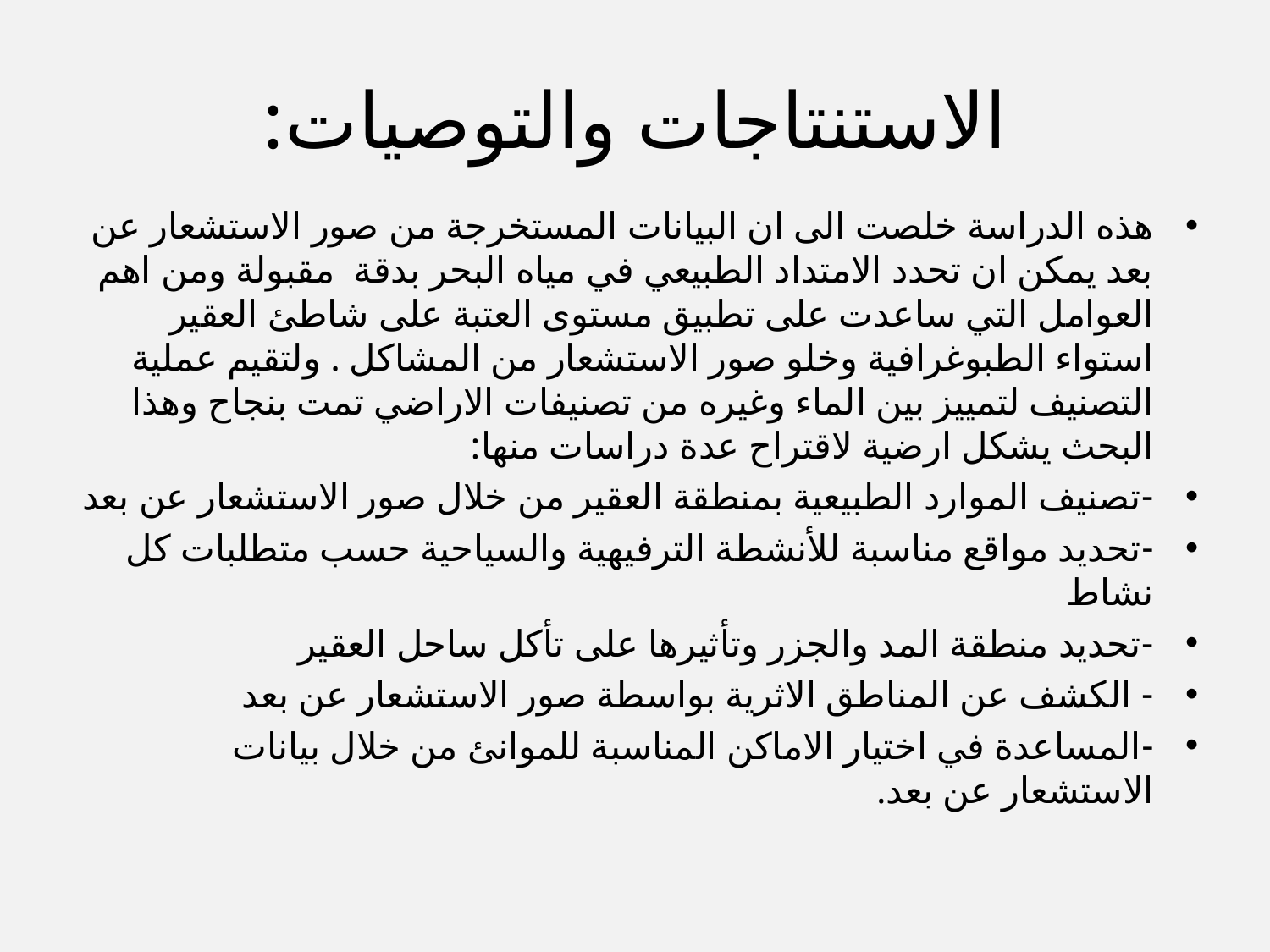

# الاستنتاجات والتوصيات:
هذه الدراسة خلصت الى ان البيانات المستخرجة من صور الاستشعار عن بعد يمكن ان تحدد الامتداد الطبيعي في مياه البحر بدقة  مقبولة ومن اهم العوامل التي ساعدت على تطبيق مستوى العتبة على شاطئ العقير استواء الطبوغرافية وخلو صور الاستشعار من المشاكل . ولتقيم عملية التصنيف لتمييز بين الماء وغيره من تصنيفات الاراضي تمت بنجاح وهذا البحث يشكل ارضية لاقتراح عدة دراسات منها:
-تصنيف الموارد الطبيعية بمنطقة العقير من خلال صور الاستشعار عن بعد
-تحديد مواقع مناسبة للأنشطة الترفيهية والسياحية حسب متطلبات كل نشاط
-تحديد منطقة المد والجزر وتأثيرها على تأكل ساحل العقير
- الكشف عن المناطق الاثرية بواسطة صور الاستشعار عن بعد
-المساعدة في اختيار الاماكن المناسبة للموانئ من خلال بيانات الاستشعار عن بعد.